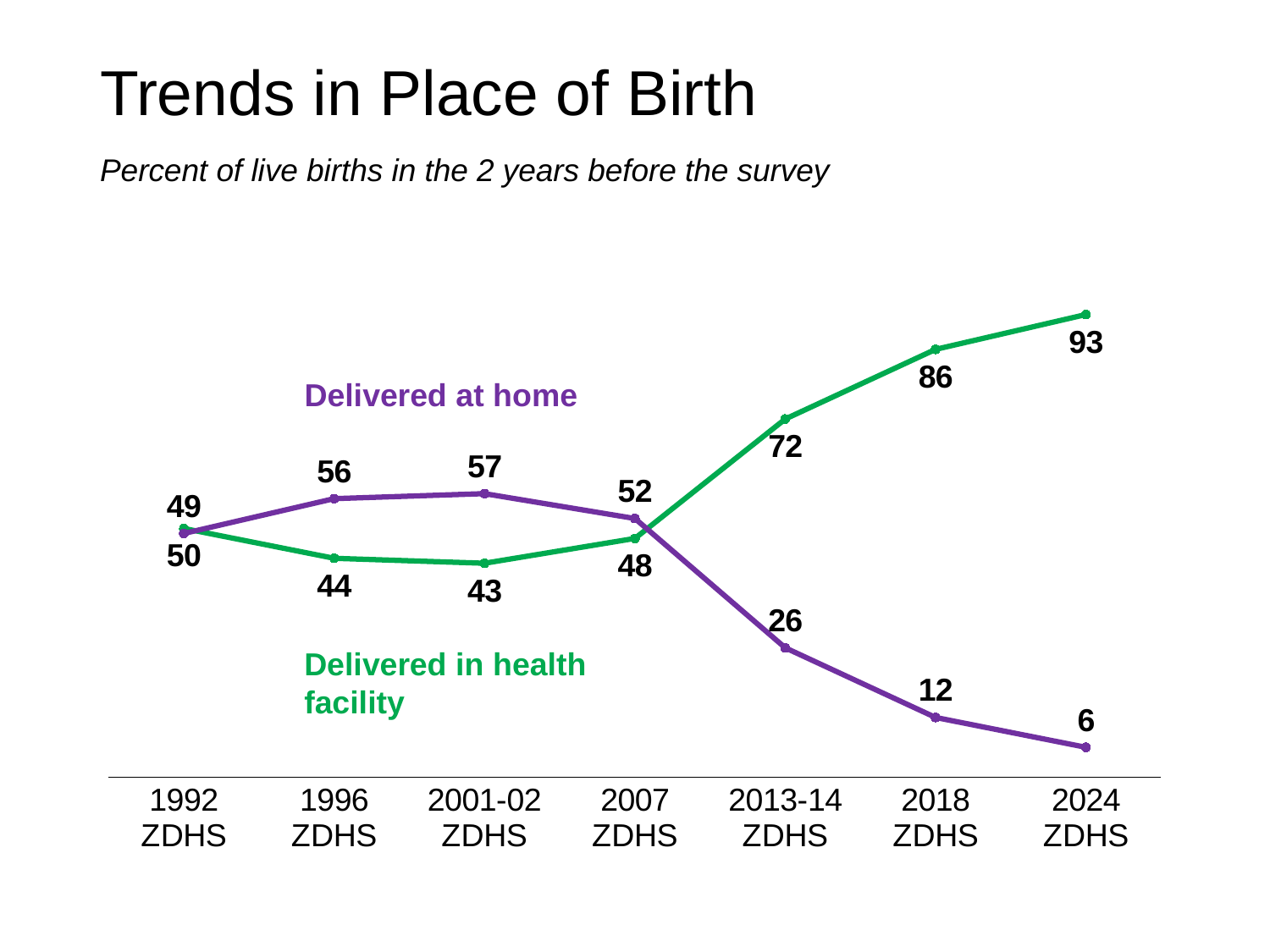

# Trends in Place of Birth
Percent of live births in the 2 years before the survey

### Chart

| Category | Health facility | At home |
|---|---|---|
| 1992
ZDHS | 50.0 | 49.0 |
| 1996
ZDHS | 44.0 | 56.0 |
| 2001-02
ZDHS | 43.0 | 57.0 |
| 2007
ZDHS | 48.0 | 52.0 |
| 2013-14
ZDHS | 72.0 | 26.0 |
| 2018
ZDHS | 86.0 | 12.0 |
| 2024
ZDHS | 93.0 | 6.0 |
Delivered at home
Delivered in health facility